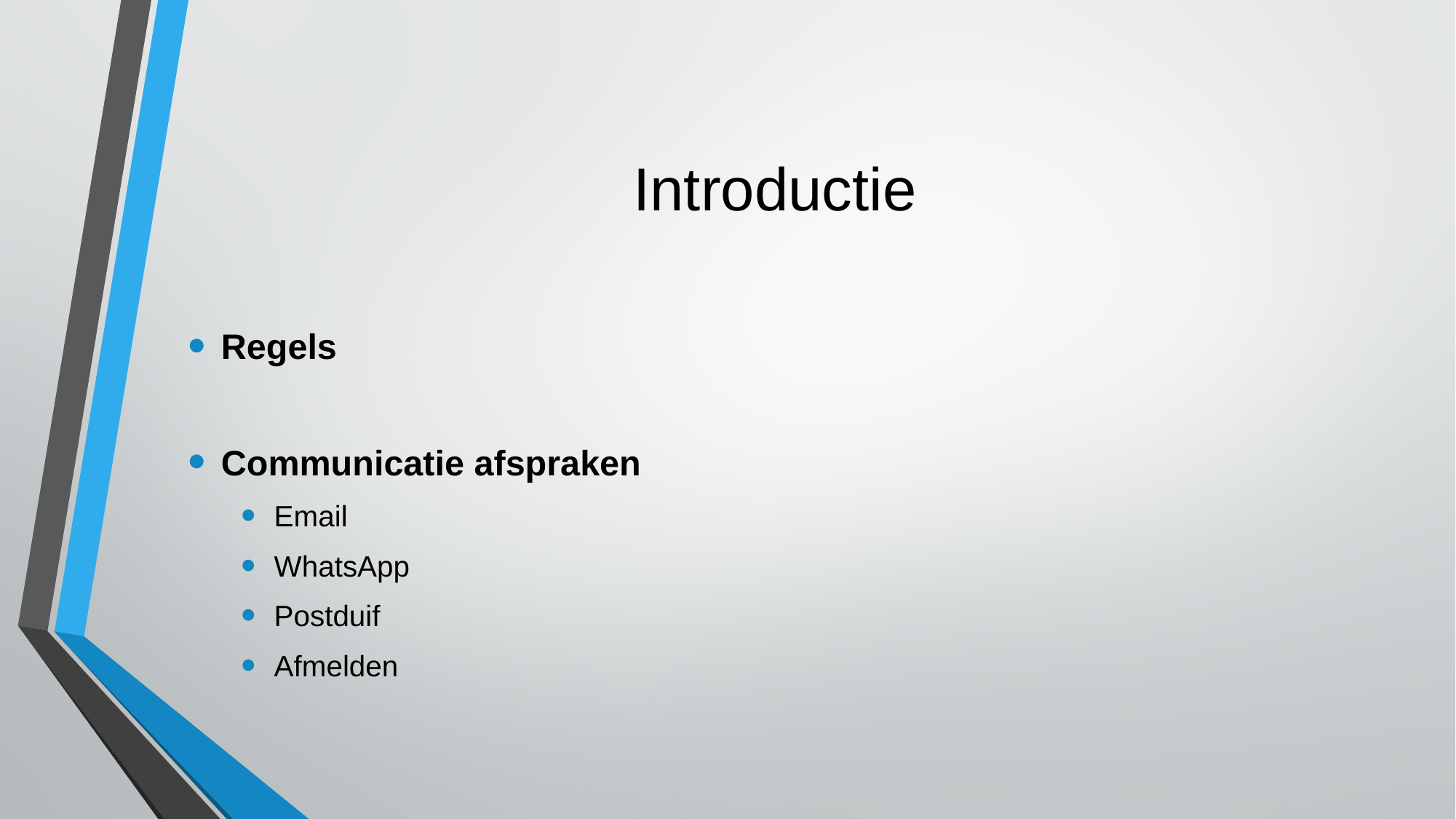

# Introductie
Regels

Communicatie afspraken
Email
WhatsApp
Postduif
Afmelden